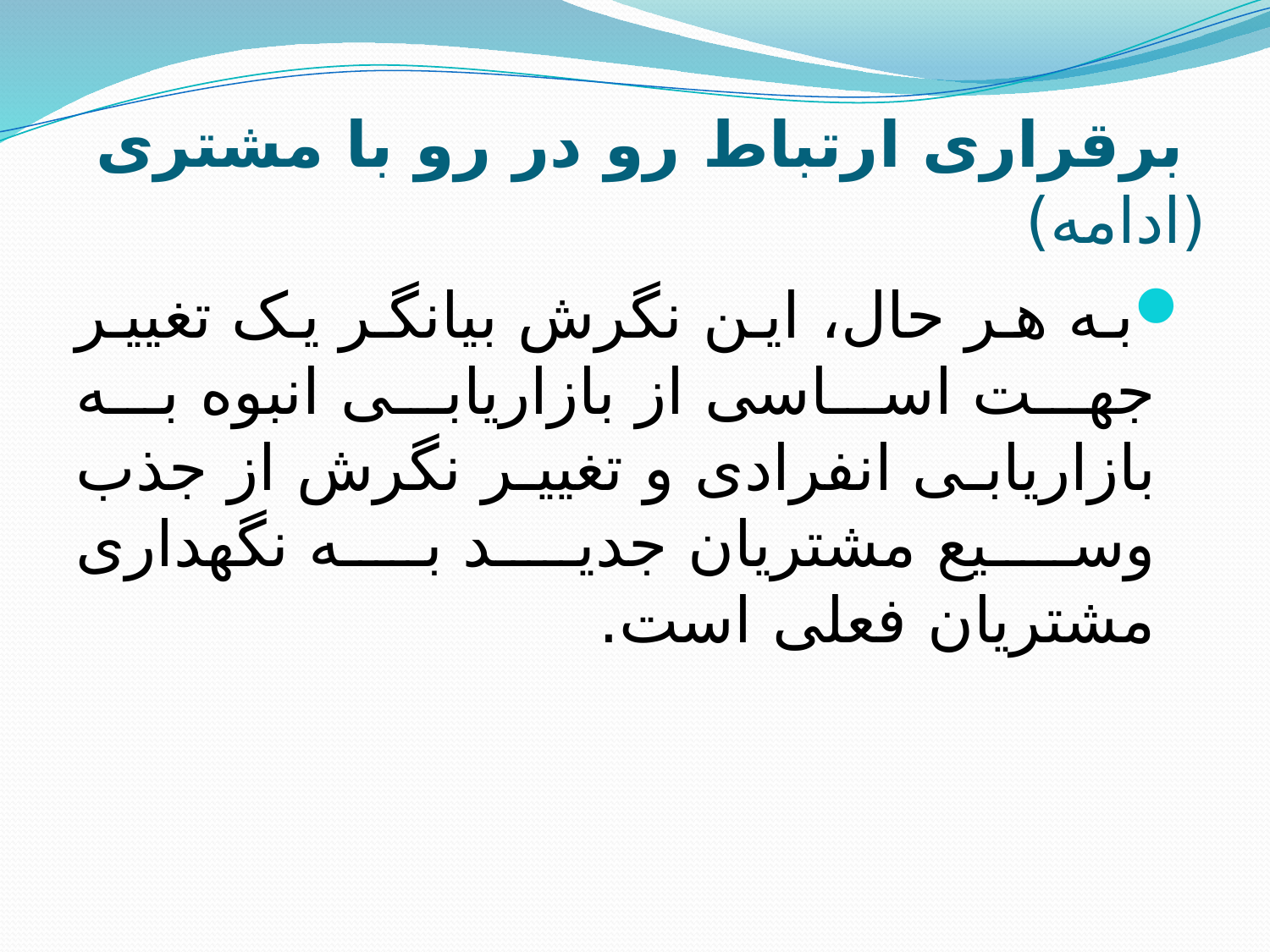

# برقراری ارتباط رو در رو با مشتری (ادامه)
به هر حال، این نگرش بیانگر یک تغییر جهت اساسی از بازاریابی انبوه به بازاریابی انفرادی و تغییر نگرش از جذب وسیع مشتریان جدید به نگهداری مشتریان فعلی است.